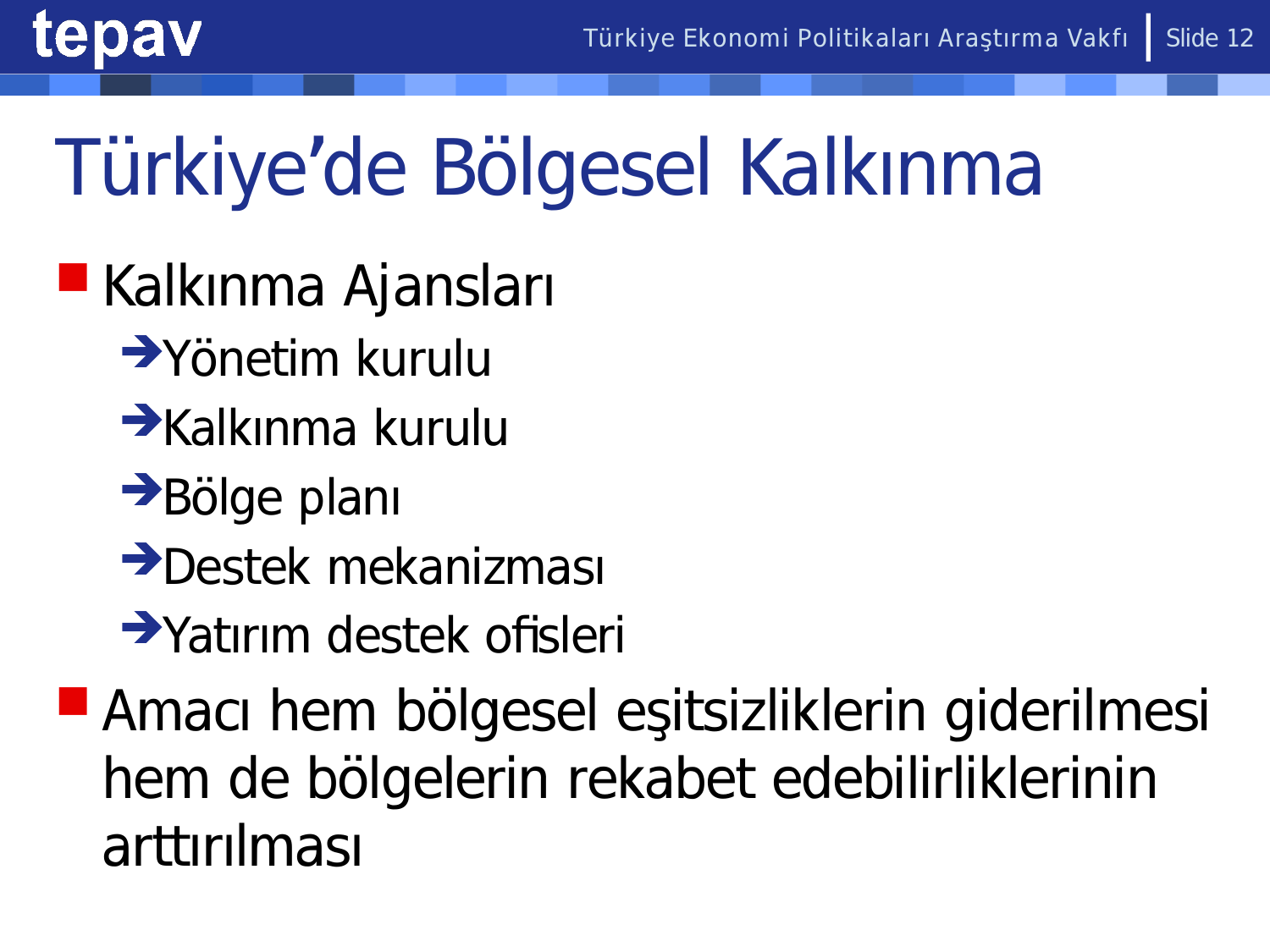

Türkiye Ekonomi Politikaları Araştırma Vakfı
Slide 12
# Türkiye’de Bölgesel Kalkınma
Kalkınma Ajansları
Yönetim kurulu
Kalkınma kurulu
Bölge planı
Destek mekanizması
Yatırım destek ofisleri
Amacı hem bölgesel eşitsizliklerin giderilmesi hem de bölgelerin rekabet edebilirliklerinin arttırılması